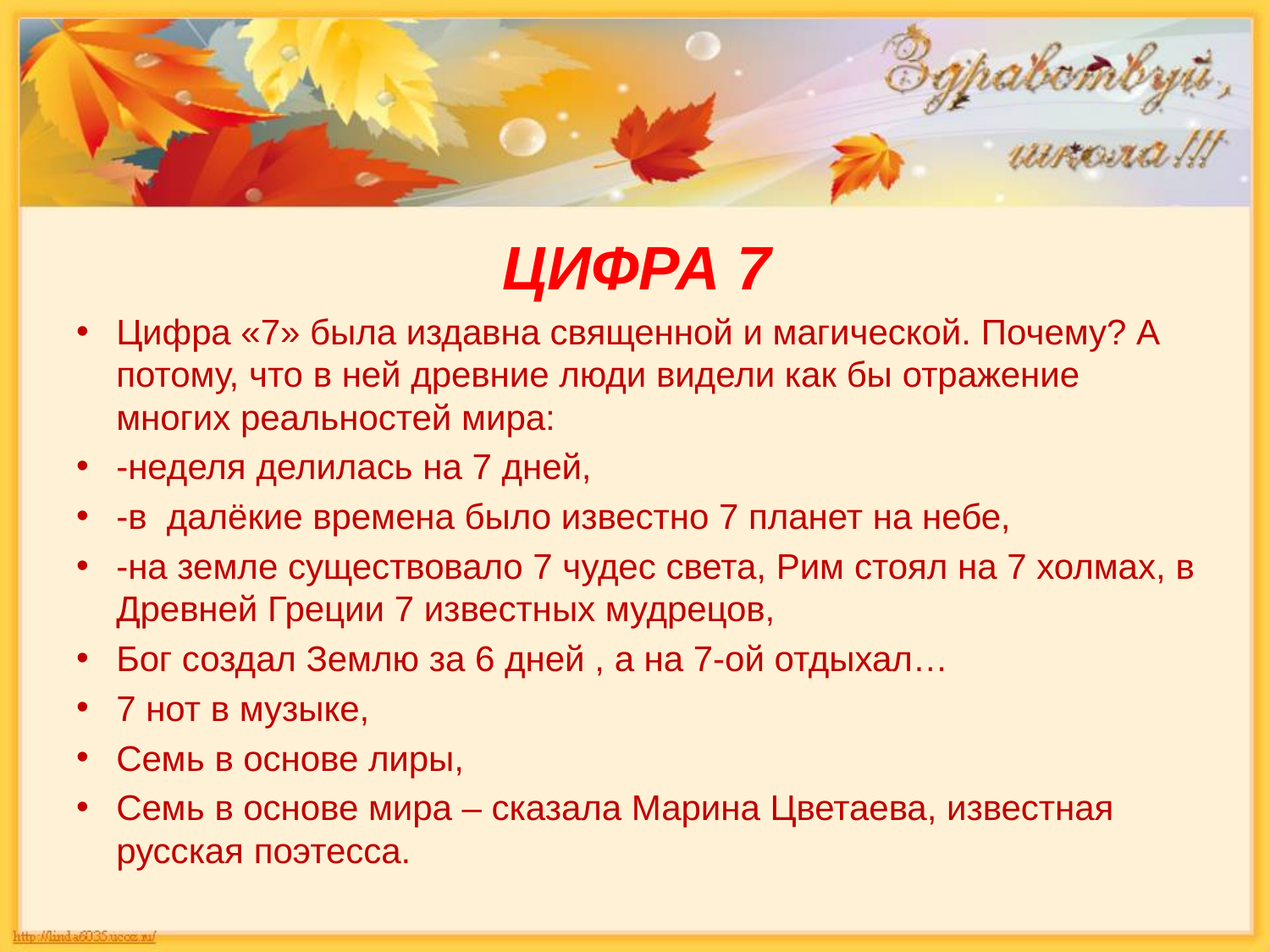

ЦИФРА 7
Цифра «7» была издавна священной и магической. Почему? А потому, что в ней древние люди видели как бы отражение многих реальностей мира:
-неделя делилась на 7 дней,
-в  далёкие времена было известно 7 планет на небе,
-на земле существовало 7 чудес света, Рим стоял на 7 холмах, в Древней Греции 7 известных мудрецов,
Бог создал Землю за 6 дней , а на 7-ой отдыхал…
7 нот в музыке,
Семь в основе лиры,
Семь в основе мира – сказала Марина Цветаева, известная русская поэтесса.